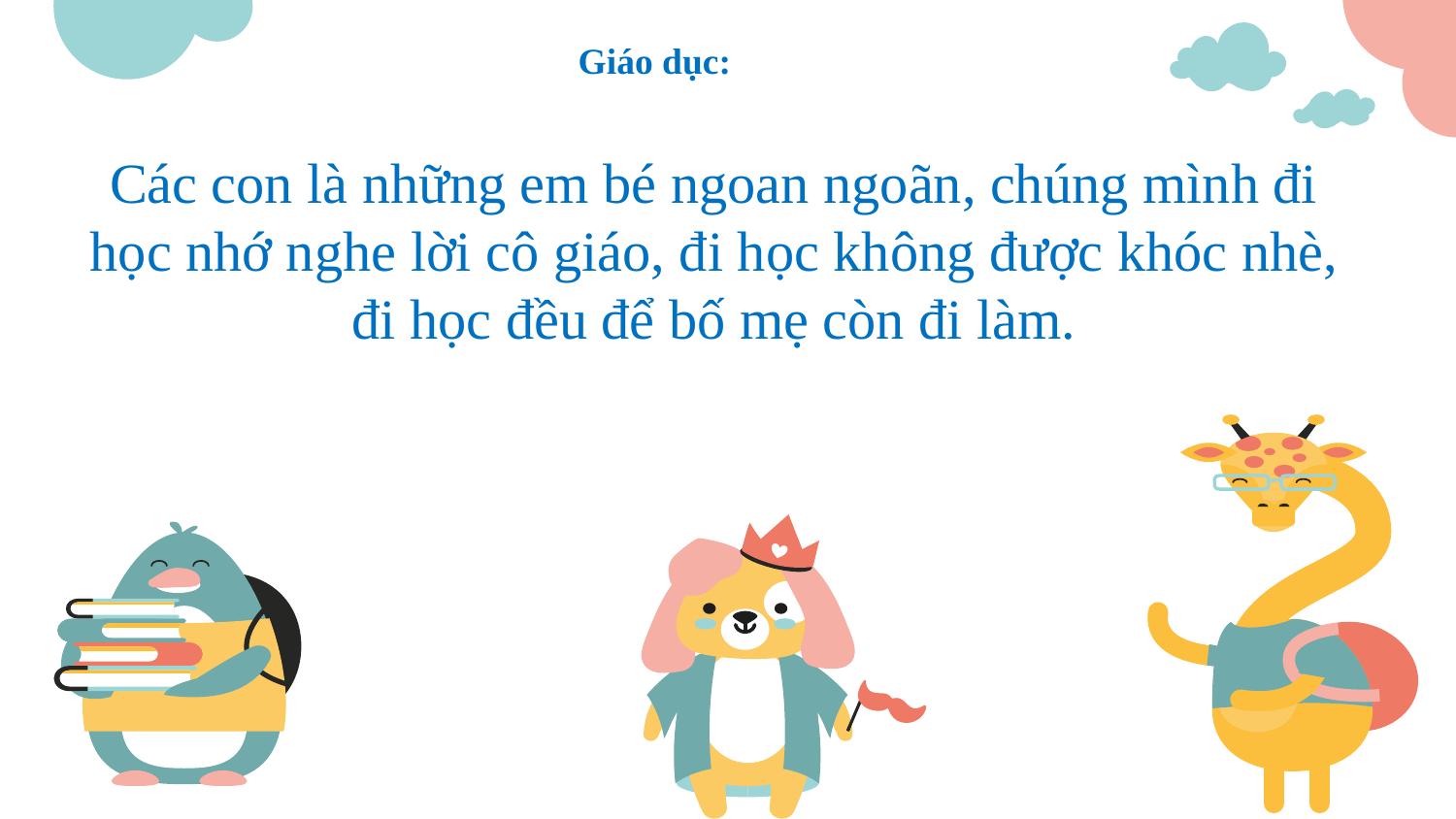

Giáo dục:

Các con là những em bé ngoan ngoãn, chúng mình đi học nhớ nghe lời cô giáo, đi học không được khóc nhè, đi học đều để bố mẹ còn đi làm.